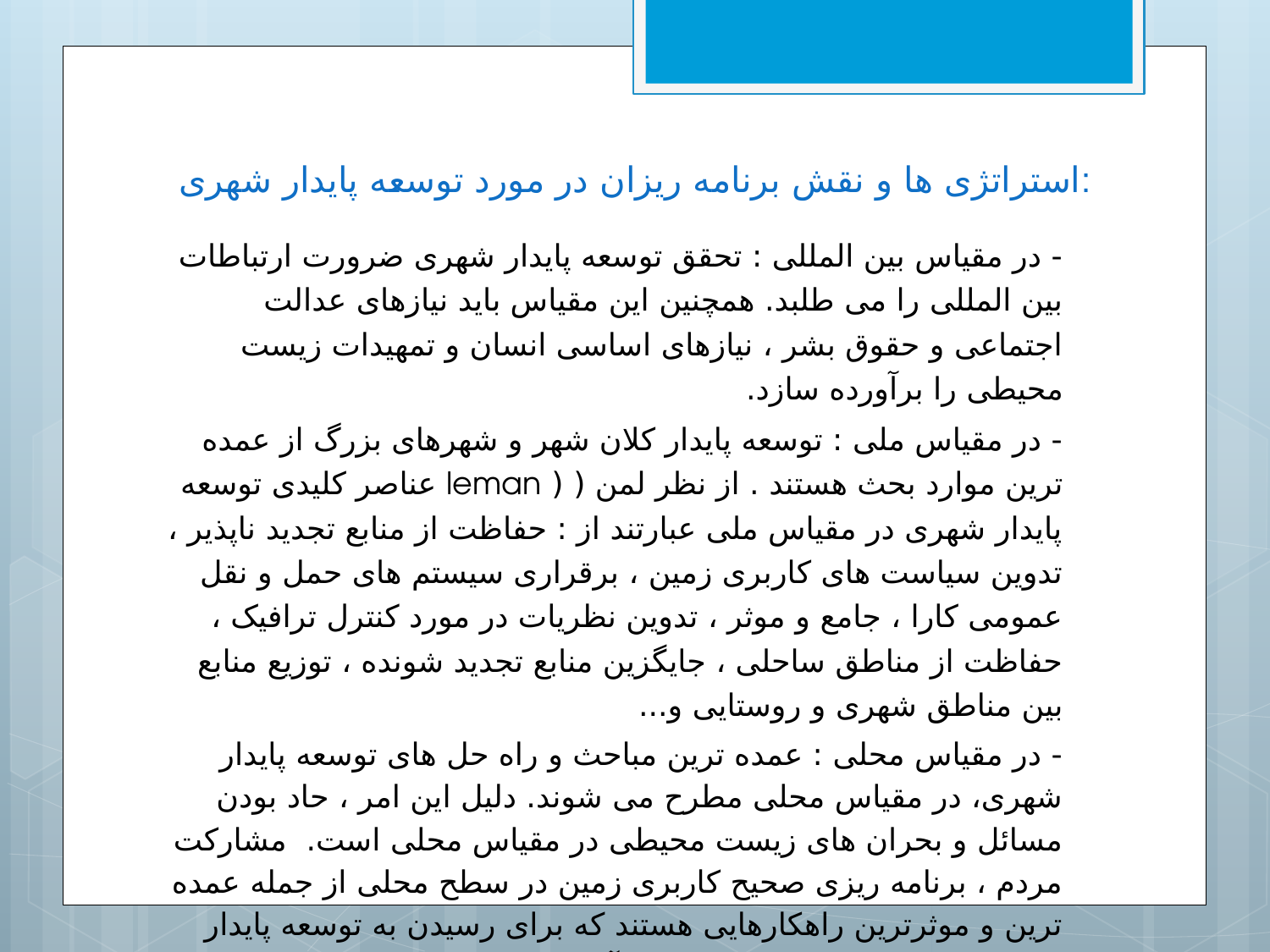

# استراتژی ها و نقش برنامه ریزان در مورد توسعه پایدار شهری:
- در مقیاس بین المللی : تحقق توسعه پایدار شهری ضرورت ارتباطات بین المللی را می طلبد. همچنین این مقیاس باید نیازهای عدالت اجتماعی و حقوق بشر ، نیازهای اساسی انسان و تمهیدات زیست محیطی را برآورده سازد.
- در مقیاس ملی : توسعه پایدار کلان شهر و شهرهای بزرگ از عمده ترین موارد بحث هستند . از نظر لمن ( ( leman عناصر کلیدی توسعه پایدار شهری در مقیاس ملی عبارتند از : حفاظت از منابع تجدید ناپذیر ، تدوین سیاست های کاربری زمین ، برقراری سیستم های حمل و نقل عمومی کارا ، جامع و موثر ، تدوین نظریات در مورد کنترل ترافیک ، حفاظت از مناطق ساحلی ، جایگزین منابع تجدید شونده ، توزیع منابع بین مناطق شهری و روستایی و...
- در مقیاس محلی : عمده ترین مباحث و راه حل های توسعه پایدار شهری، در مقیاس محلی مطرح می شوند. دلیل این امر ، حاد بودن مسائل و بحران های زیست محیطی در مقیاس محلی است.  مشارکت مردم ، برنامه ریزی صحیح کاربری زمین در سطح محلی از جمله عمده ترین و موثرترین راهکارهایی هستند که برای رسیدن به توسعه پایدار شهری در سطح محلی می توان به آن اشاره کرد. ( ملکی1382)